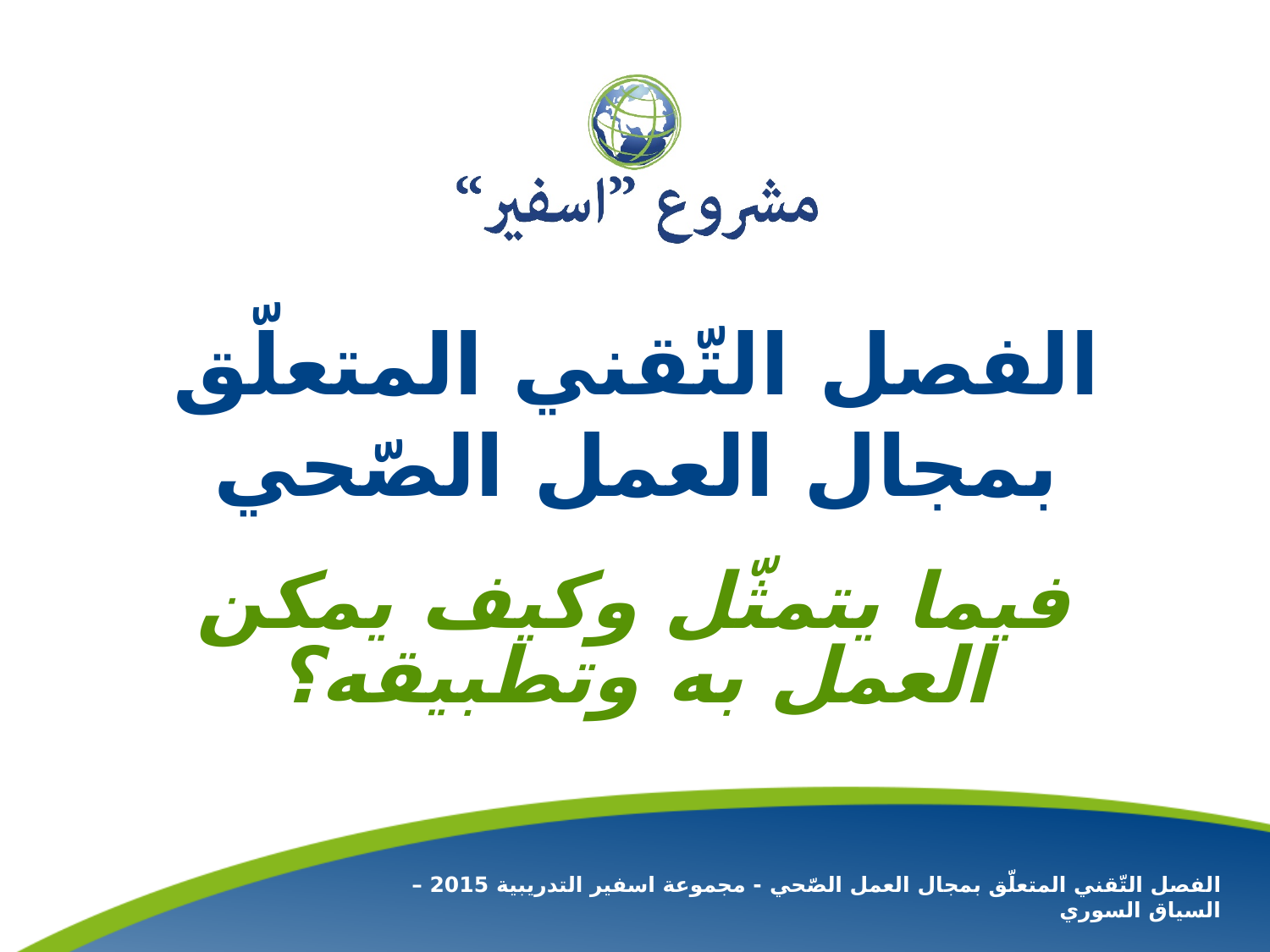

# الفصل التّقني المتعلّق بمجال العمل الصّحي
فيما يتمثّل وكيف يمكن العمل به وتطبيقه؟
الفصل التّقني المتعلّق بمجال العمل الصّحي - مجموعة اسفير التدريبية 2015 –السياق السوري